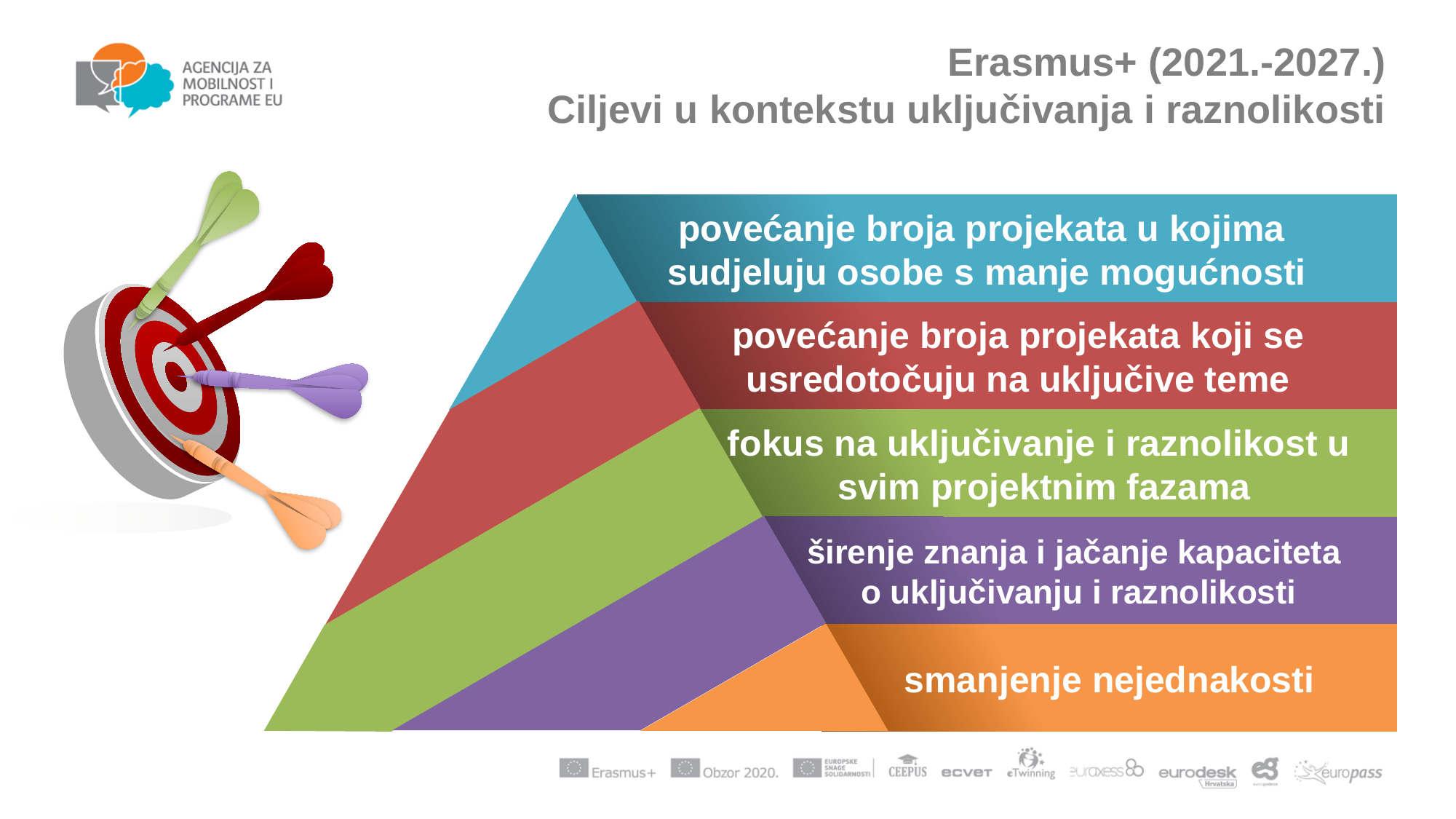

Erasmus+ (2021.-2027.)
Ciljevi u kontekstu uključivanja i raznolikosti

povećanje broja projekata u kojima
sudjeluju osobe s manje mogućnosti

povećanje broja projekata koji se usredotočuju na uključive teme

fokus na uključivanje i raznolikost u
svim projektnim fazama
širenje znanja i jačanje kapaciteta
o uključivanju i raznolikosti

smanjenje nejednakosti